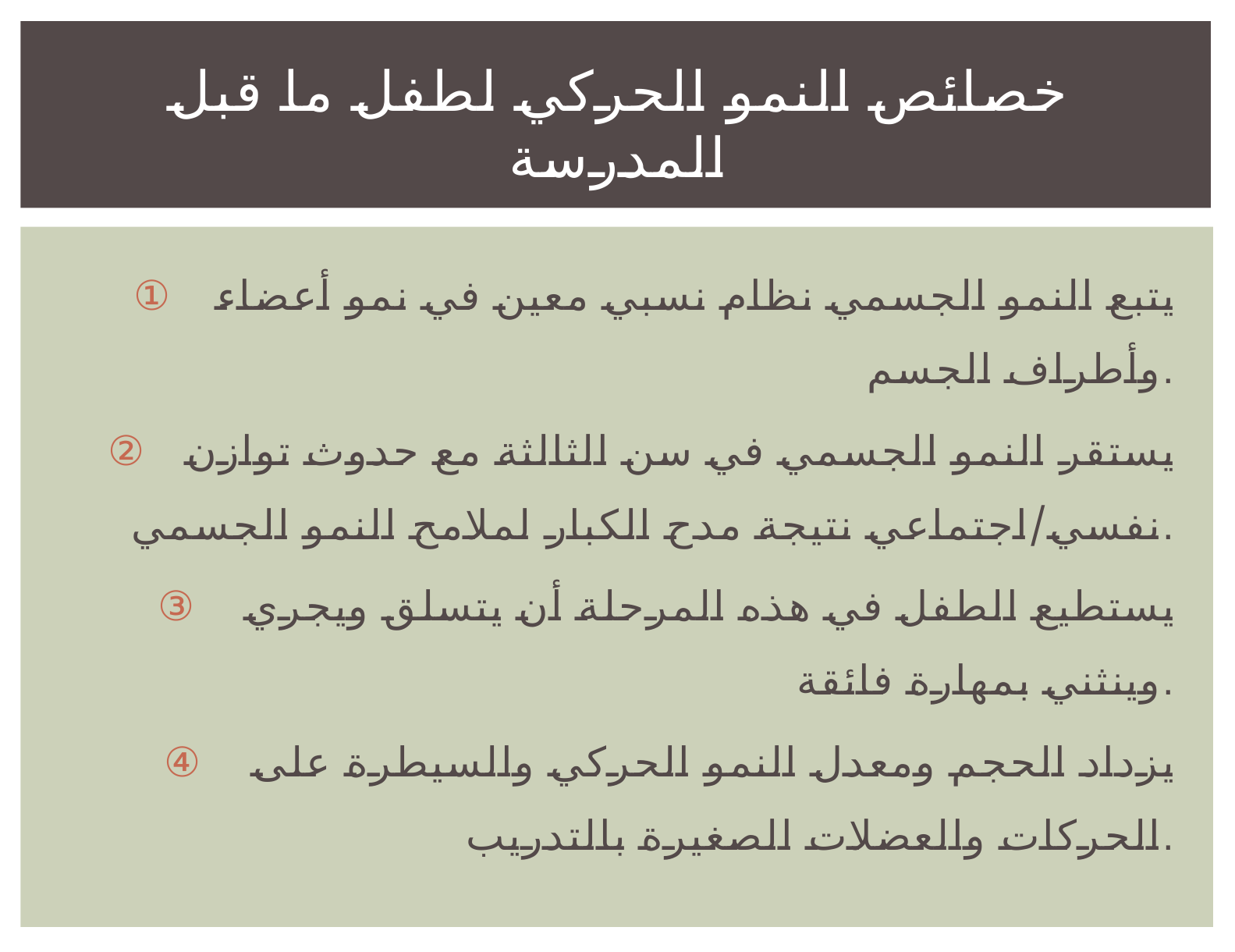

# خصائص النمو الحركي لطفل ما قبل المدرسة
يتبع النمو الجسمي نظام نسبي معين في نمو أعضاء وأطراف الجسم.
يستقر النمو الجسمي في سن الثالثة مع حدوث توازن نفسي/اجتماعي نتيجة مدح الكبار لملامح النمو الجسمي.
يستطيع الطفل في هذه المرحلة أن يتسلق ويجري وينثني بمهارة فائقة.
يزداد الحجم ومعدل النمو الحركي والسيطرة على الحركات والعضلات الصغيرة بالتدريب.